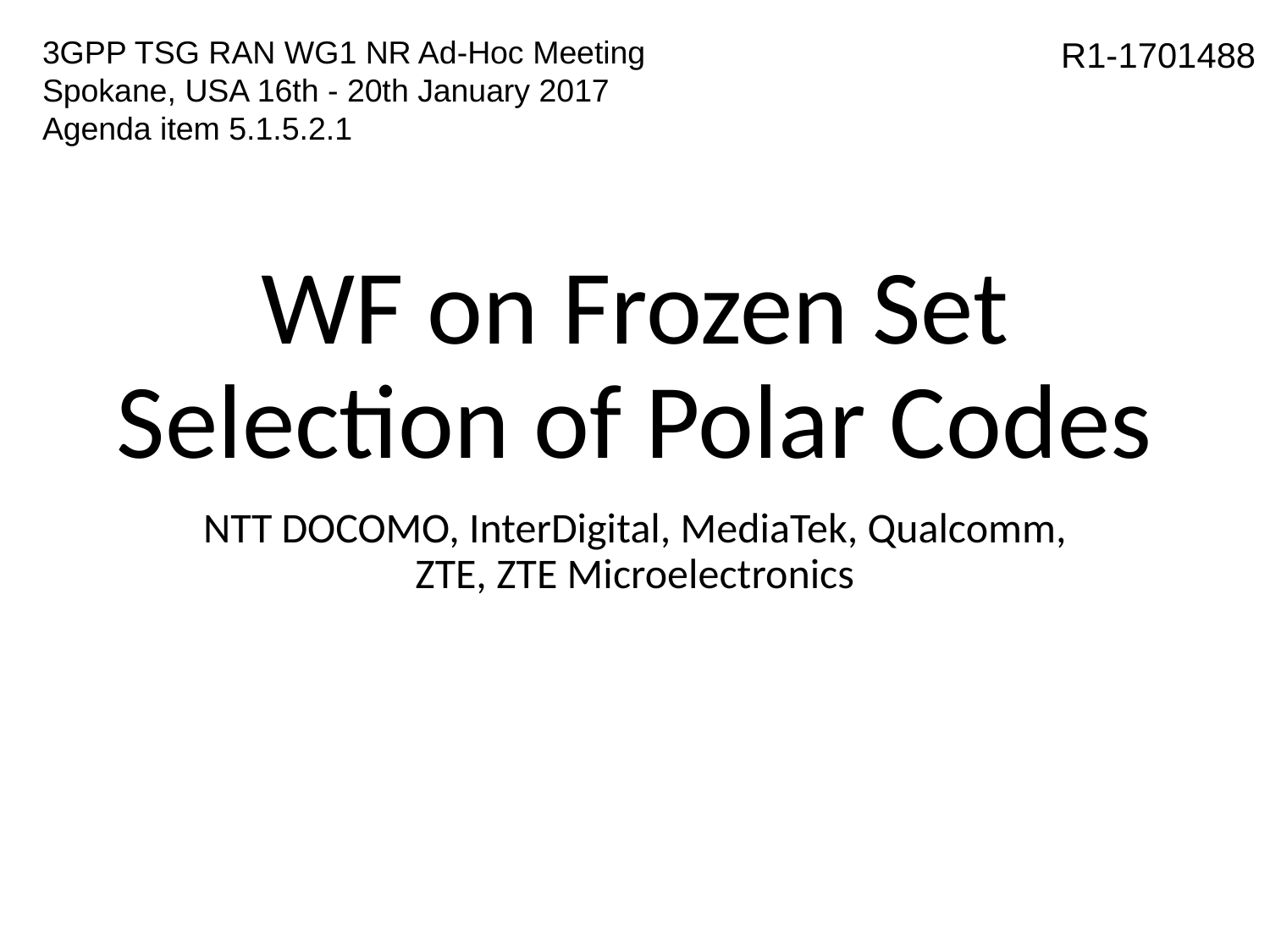

3GPP TSG RAN WG1 NR Ad-Hoc Meeting
Spokane, USA 16th - 20th January 2017
Agenda item 5.1.5.2.1
R1-1701488
# WF on Frozen Set Selection of Polar Codes
NTT DOCOMO, InterDigital, MediaTek, Qualcomm, ZTE, ZTE Microelectronics